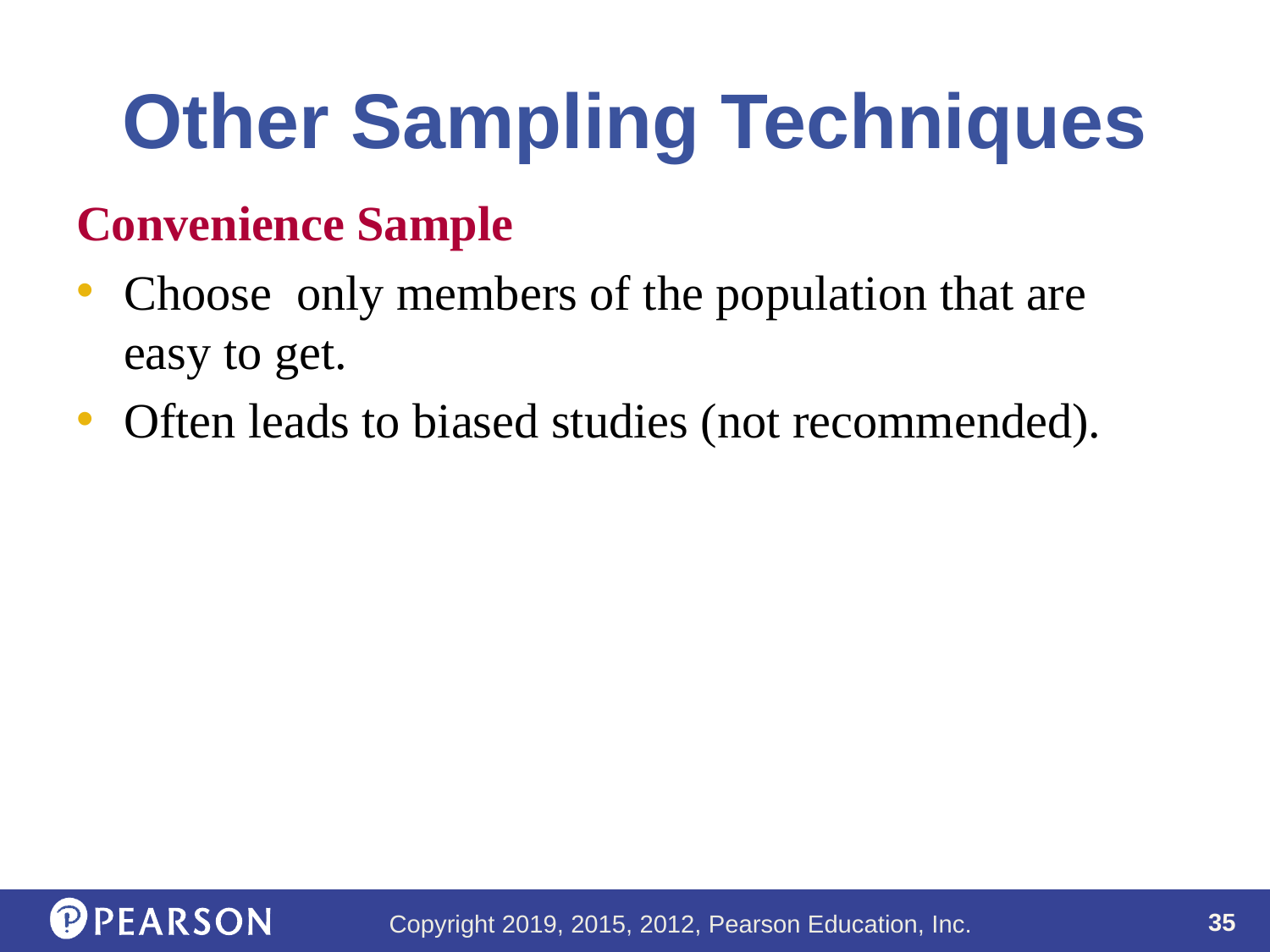

# Other Sampling Techniques
Convenience Sample
Choose  only members of the population that are easy to get.
Often leads to biased studies (not recommended).